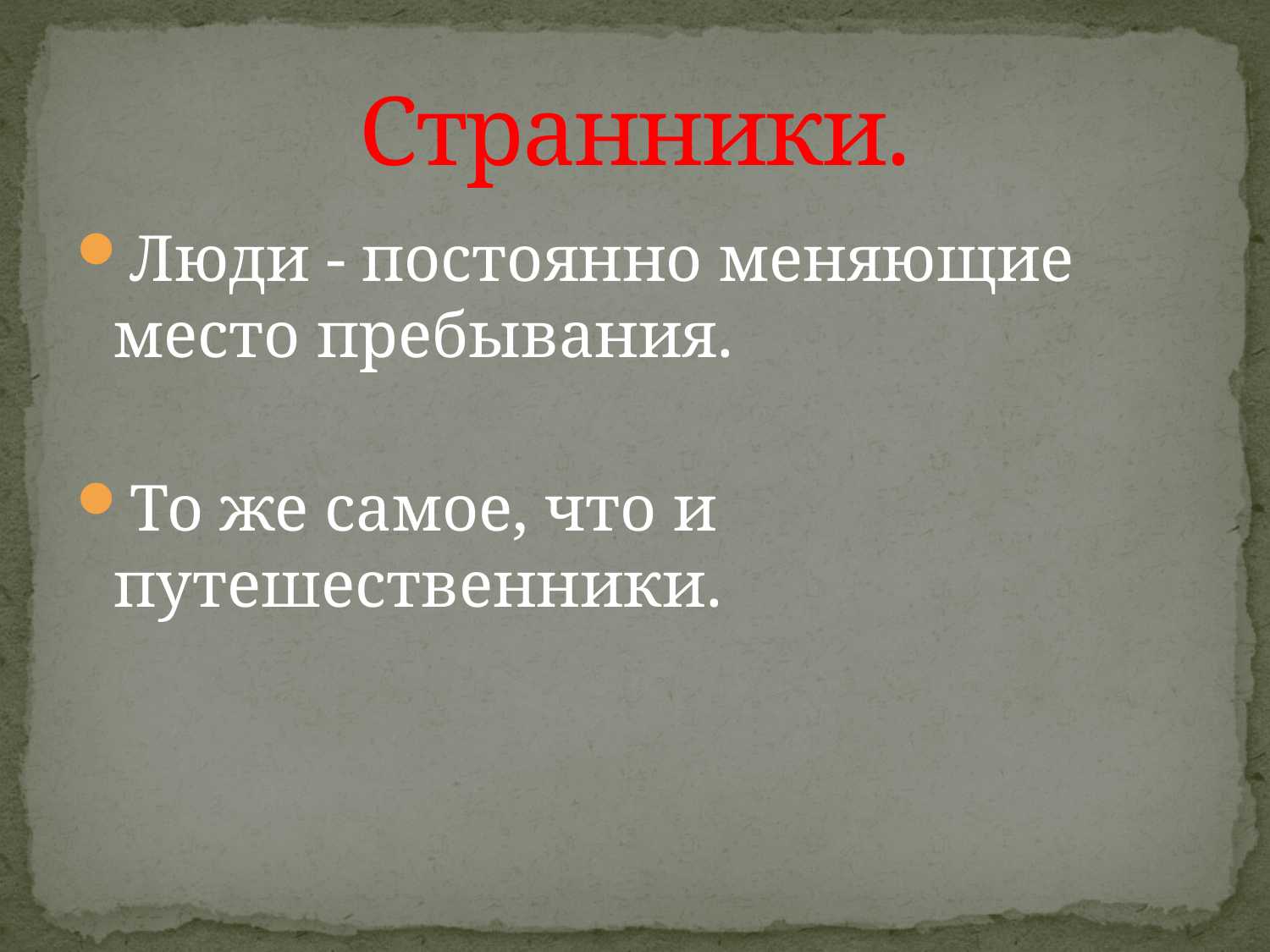

# Странники.
Люди - постоянно меняющие место пребывания.

То же самое, что и путешественники.